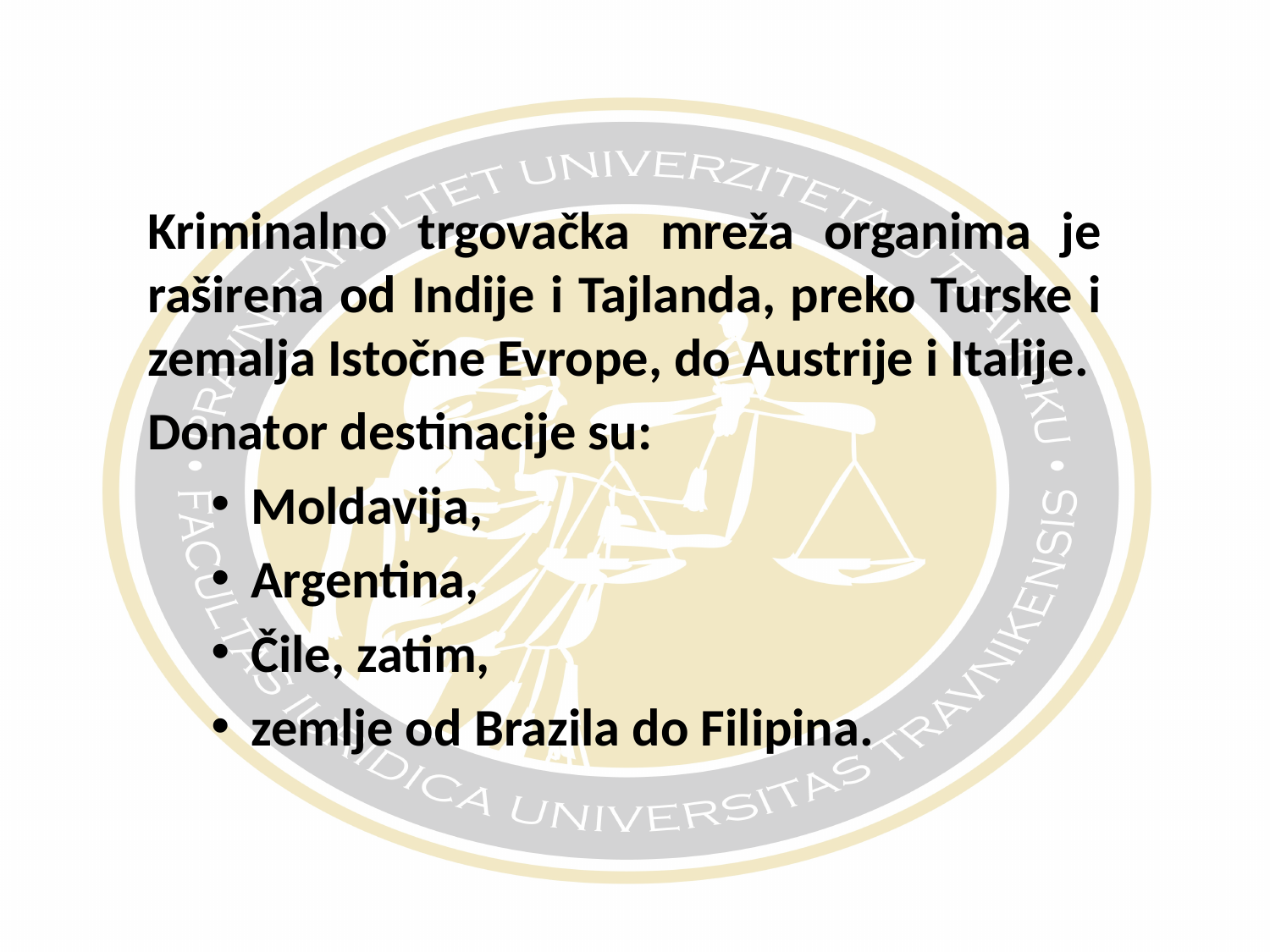

#
Kriminalno trgovačka mreža organima je raširena od Indije i Tajlanda, preko Turske i zemalja Istočne Evrope, do Austrije i Italije.
Donator destinacije su:
Moldavija,
Argentina,
Čile, zatim,
zemlje od Brazila do Filipina.